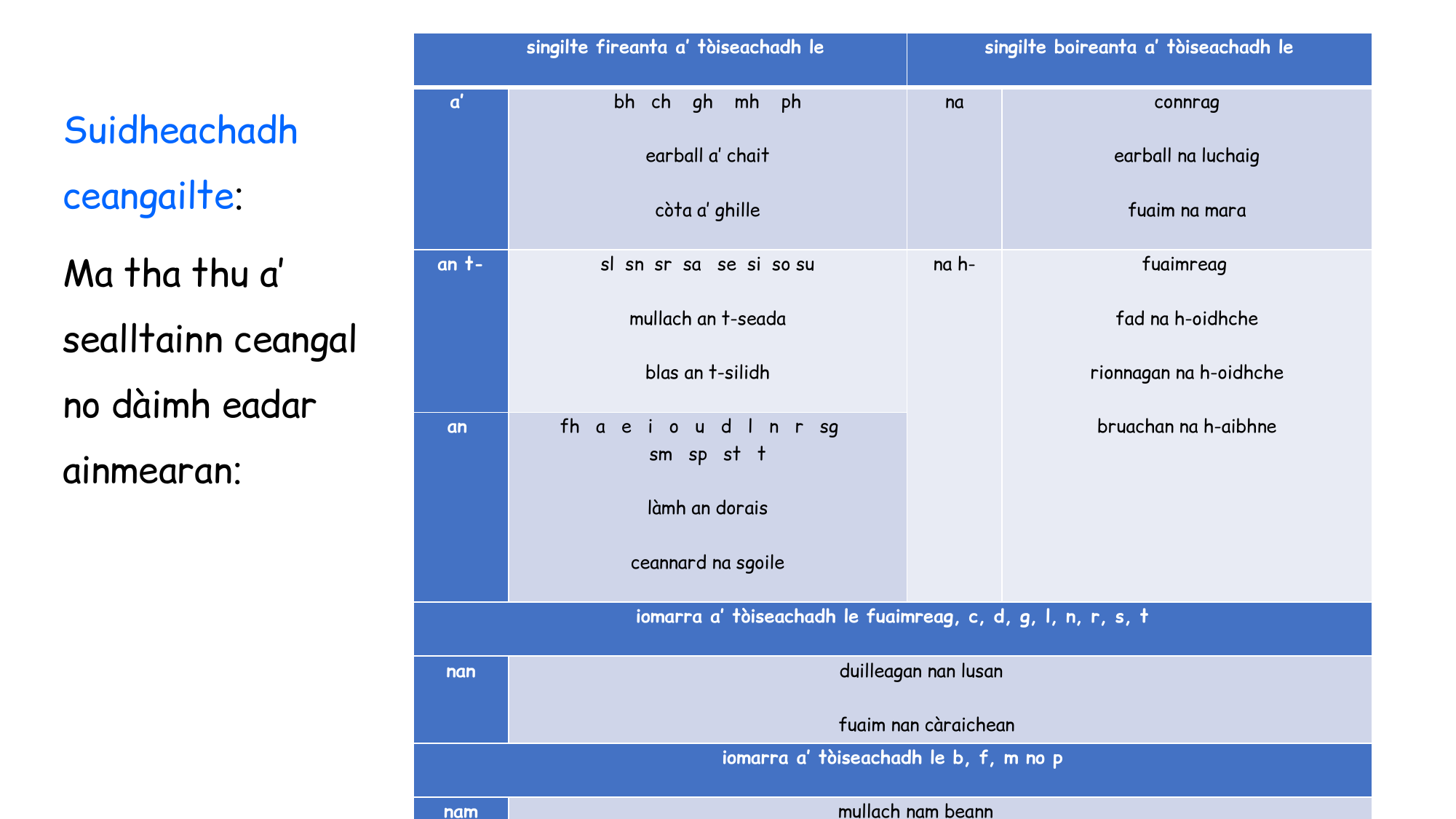

| singilte fireanta a’ tòiseachadh le |  | singilte boireanta a’ tòiseachadh le |  |
| --- | --- | --- | --- |
| a’ | bh ch gh mh ph   earball a’ chait   còta a’ ghille | na | connrag   earball na luchaig   fuaim na mara |
| an t- | sl sn sr sa se si so su   mullach an t-seada   blas an t-silidh | na h- | fuaimreag   fad na h-oidhche   rionnagan na h-oidhche   bruachan na h-aibhne |
| an | fh a e i o u d l n r sg sm sp st t   làmh an dorais   ceannard na sgoile |  |  |
| iomarra a’ tòiseachadh le fuaimreag, c, d, g, l, n, r, s, t |  |  |  |
| nan | duilleagan nan lusan fuaim nan càraichean |  |  |
| iomarra a’ tòiseachadh le b, f, m no p |  |  |  |
| nam | mullach nam beann   latha nam màthraichean |  |  |
Suidheachadh ceangailte:
Ma tha thu a’ sealltainn ceangal no dàimh eadar ainmearan: